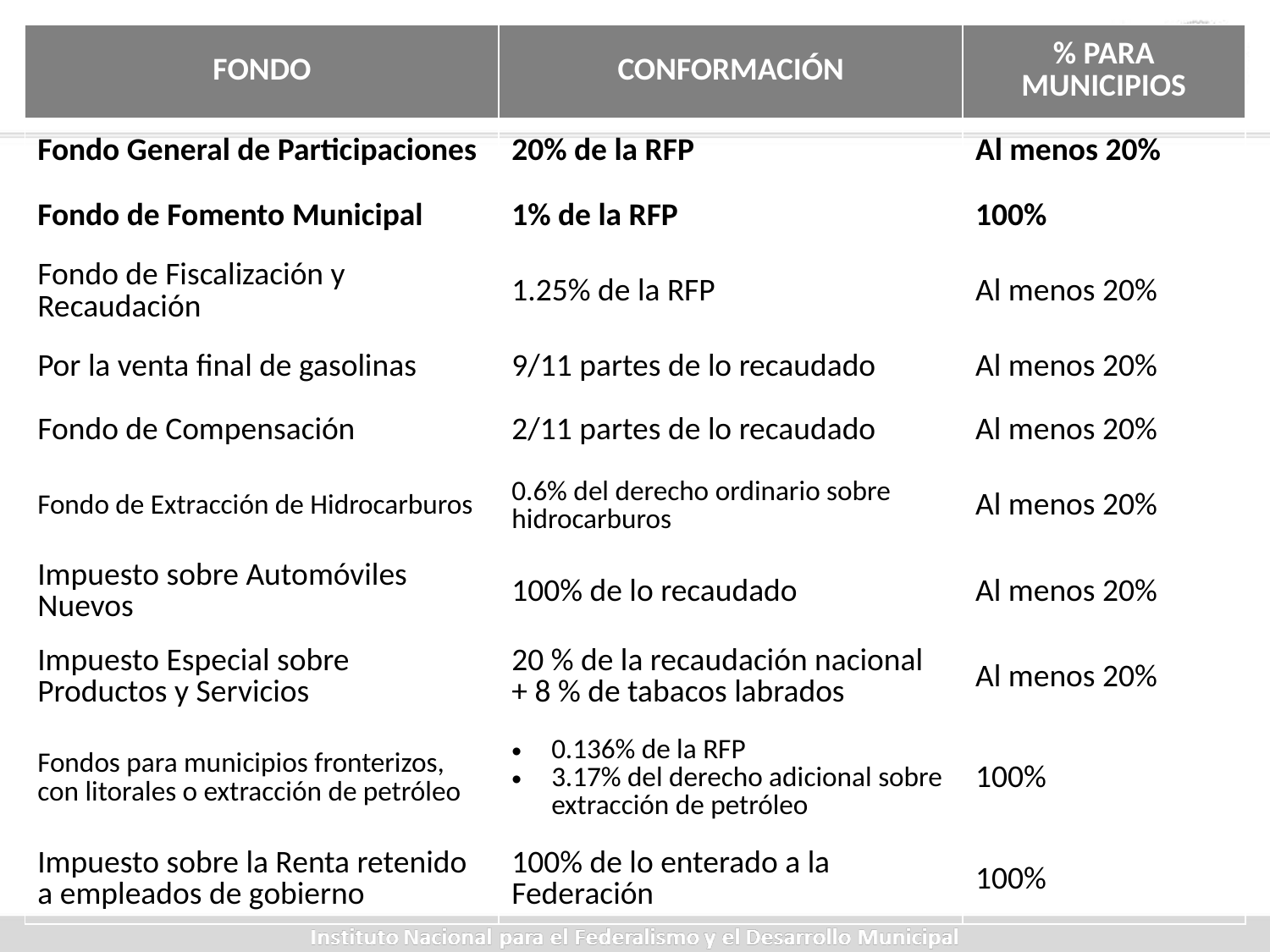

| FONDO | CONFORMACIÓN | % PARA MUNICIPIOS |
| --- | --- | --- |
| Fondo General de Participaciones | 20% de la RFP | Al menos 20% |
| Fondo de Fomento Municipal | 1% de la RFP | 100% |
| Fondo de Fiscalización y Recaudación | 1.25% de la RFP | Al menos 20% |
| Por la venta final de gasolinas | 9/11 partes de lo recaudado | Al menos 20% |
| Fondo de Compensación | 2/11 partes de lo recaudado | Al menos 20% |
| Fondo de Extracción de Hidrocarburos | 0.6% del derecho ordinario sobre hidrocarburos | Al menos 20% |
| Impuesto sobre Automóviles Nuevos | 100% de lo recaudado | Al menos 20% |
| Impuesto Especial sobre Productos y Servicios | 20 % de la recaudación nacional + 8 % de tabacos labrados | Al menos 20% |
| Fondos para municipios fronterizos, con litorales o extracción de petróleo | 0.136% de la RFP 3.17% del derecho adicional sobre extracción de petróleo | 100% |
| Impuesto sobre la Renta retenido a empleados de gobierno | 100% de lo enterado a la Federación | 100% |